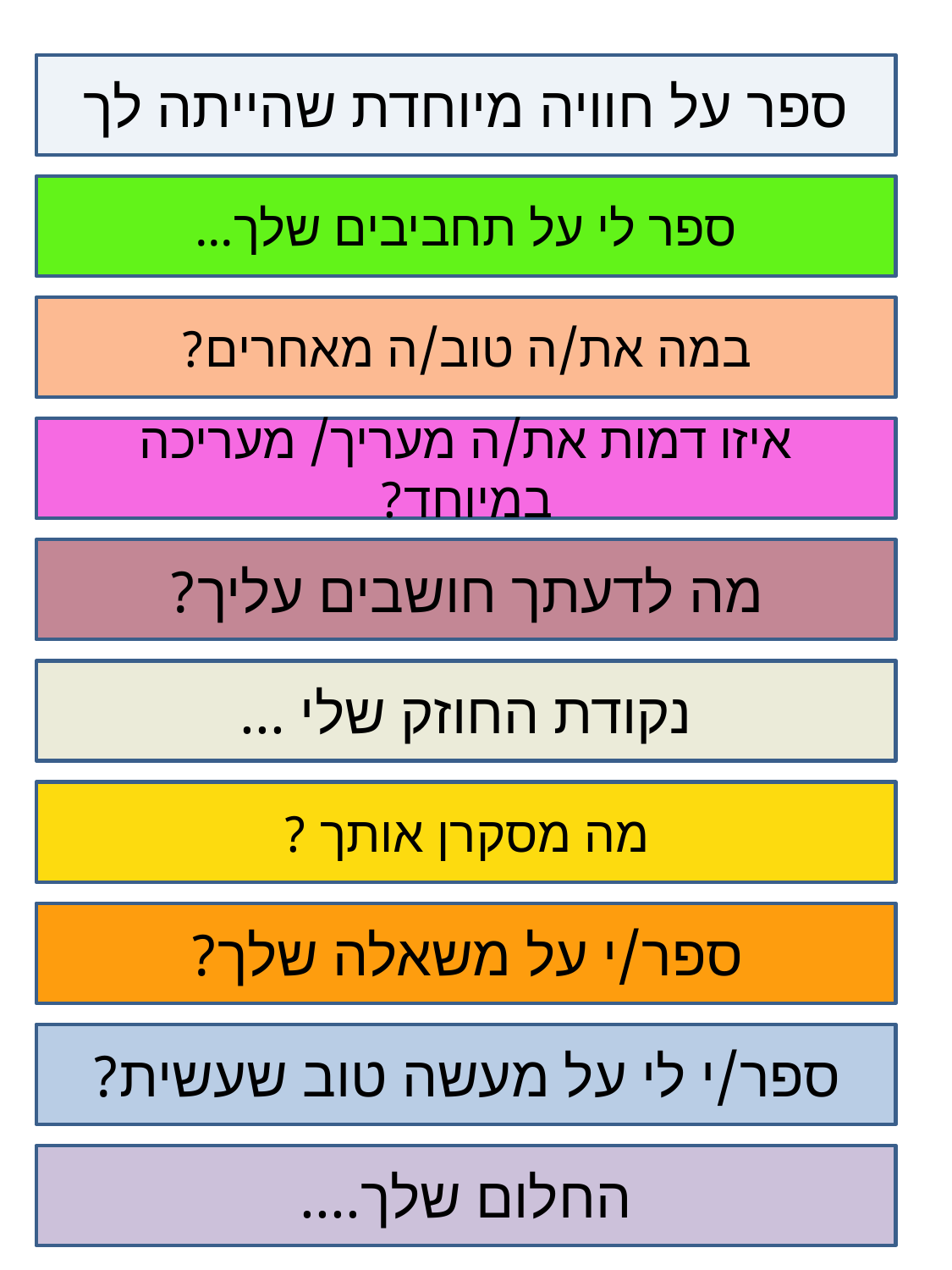

ספר על חוויה מיוחדת שהייתה לך

ספר לי על תחביבים שלך...
במה את/ה טוב/ה מאחרים?
איזו דמות את/ה מעריך/ מעריכה במיוחד?
מה לדעתך חושבים עליך?
נקודת החוזק שלי ...
מה מסקרן אותך ?
ספר/י על משאלה שלך?
ספר/י לי על מעשה טוב שעשית?
החלום שלך....